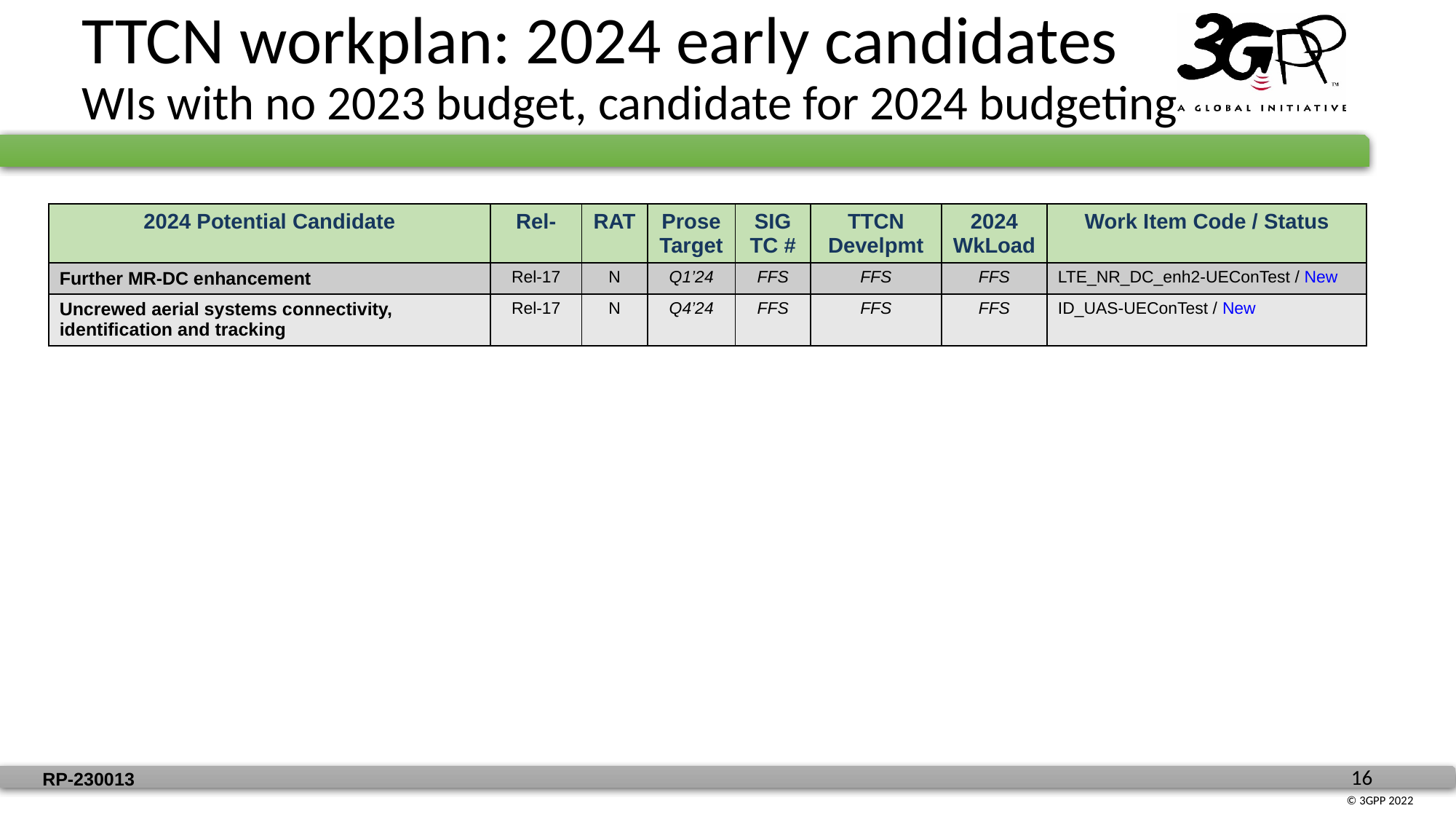

TTCN workplan: 2024 early candidates
WIs with no 2023 budget, candidate for 2024 budgeting
| 2024 Potential Candidate | Rel- | RAT | Prose Target | SIG TC # | TTCN Develpmt | 2024 WkLoad | Work Item Code / Status |
| --- | --- | --- | --- | --- | --- | --- | --- |
| Further MR-DC enhancement | Rel-17 | N | Q1’24 | FFS | FFS | FFS | LTE\_NR\_DC\_enh2-UEConTest / New |
| Uncrewed aerial systems connectivity, identification and tracking | Rel-17 | N | Q4’24 | FFS | FFS | FFS | ID\_UAS-UEConTest / New |